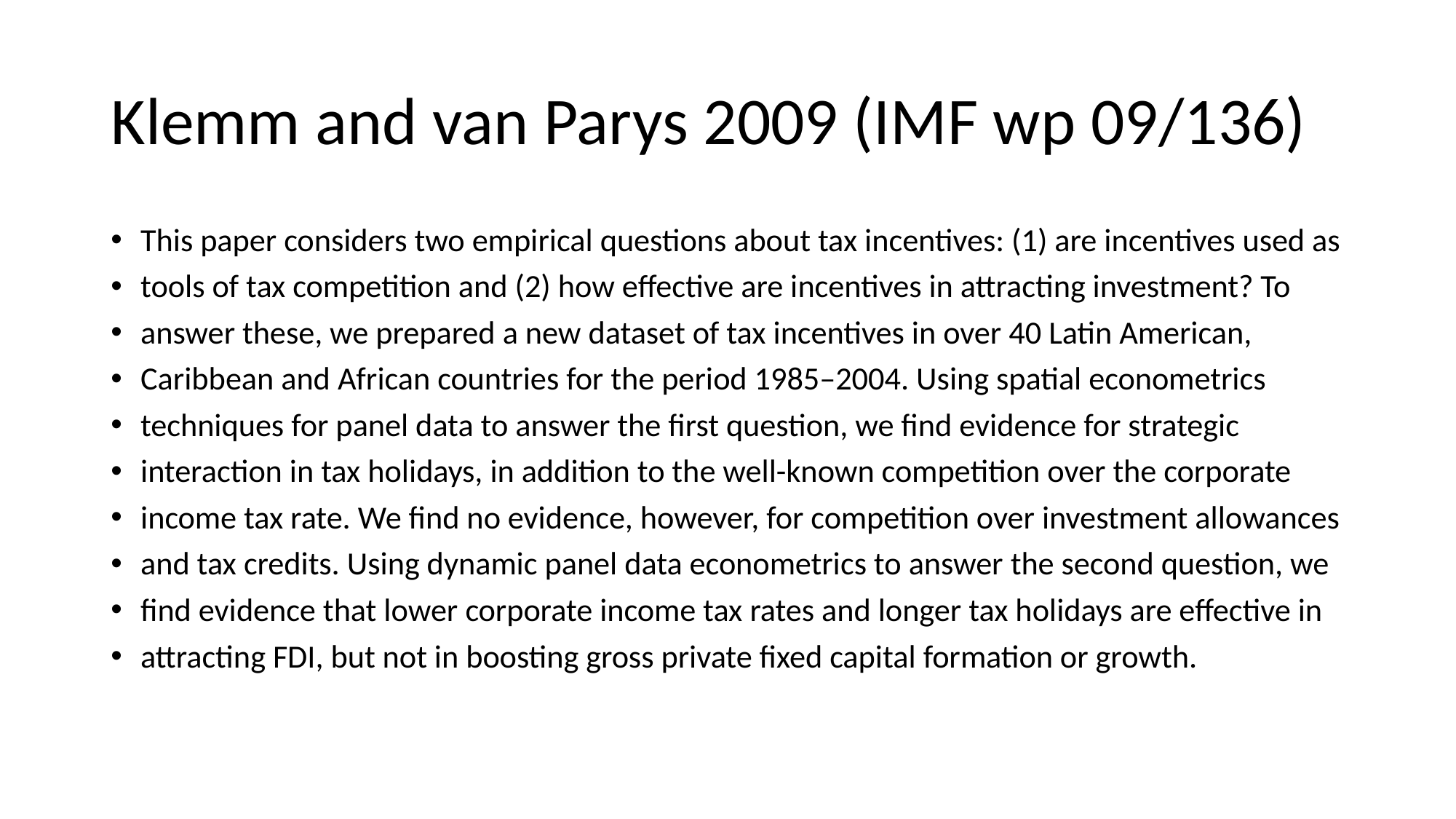

# Klemm and van Parys 2009 (IMF wp 09/136)
This paper considers two empirical questions about tax incentives: (1) are incentives used as
tools of tax competition and (2) how effective are incentives in attracting investment? To
answer these, we prepared a new dataset of tax incentives in over 40 Latin American,
Caribbean and African countries for the period 1985–2004. Using spatial econometrics
techniques for panel data to answer the first question, we find evidence for strategic
interaction in tax holidays, in addition to the well-known competition over the corporate
income tax rate. We find no evidence, however, for competition over investment allowances
and tax credits. Using dynamic panel data econometrics to answer the second question, we
find evidence that lower corporate income tax rates and longer tax holidays are effective in
attracting FDI, but not in boosting gross private fixed capital formation or growth.